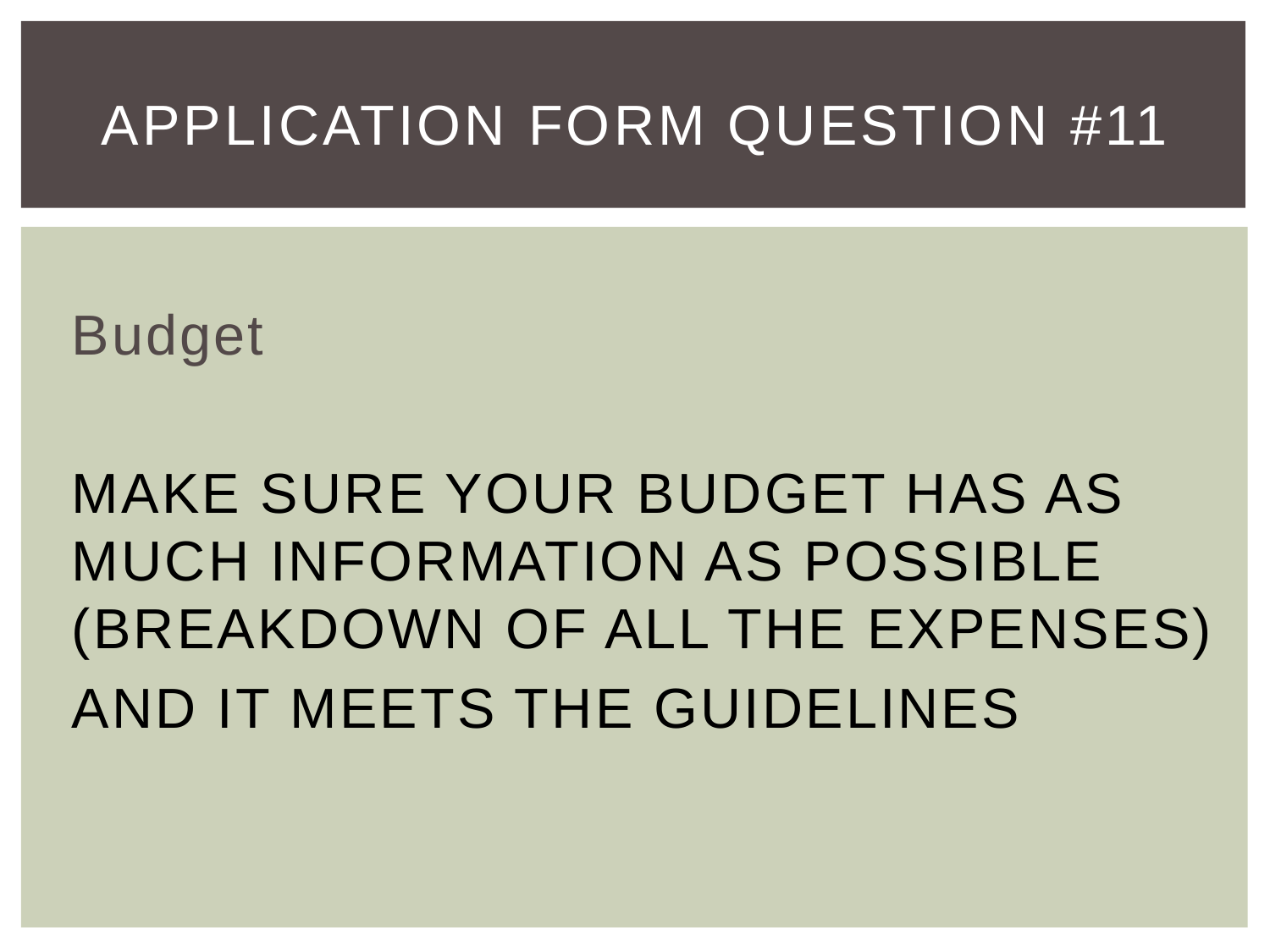

# Application Form Question #11

Budget

MAKE SURE YOUR BUDGET HAS AS MUCH INFORMATION AS POSSIBLE (BREAKDOWN OF ALL THE EXPENSES)
AND IT MEETS THE GUIDELINES